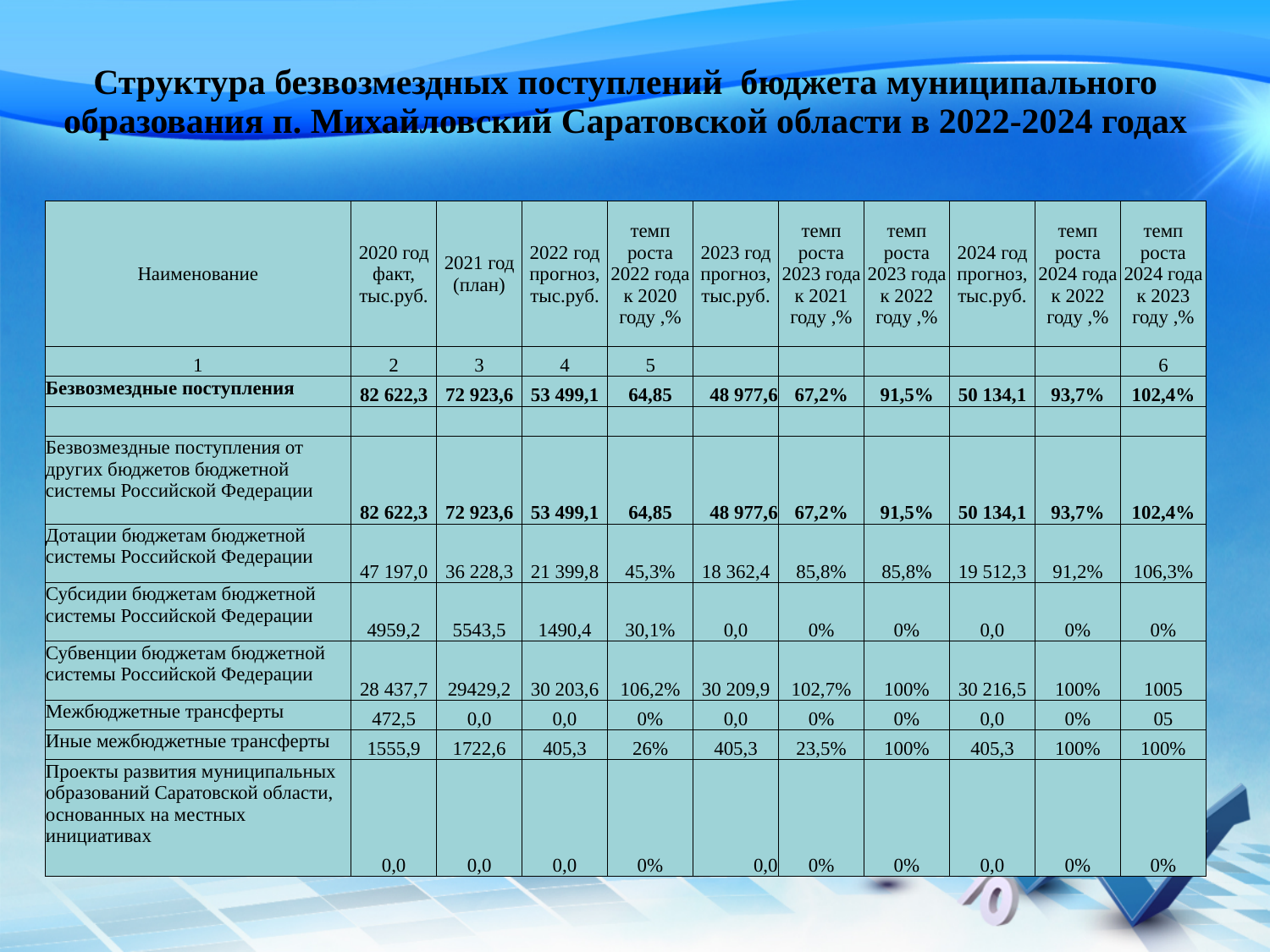

| Структура безвозмездных поступлений бюджета муниципального образования п. Михайловский Саратовской области в 2022-2024 годах |  |  |  |  |  |  |  |  |  |  |
| --- | --- | --- | --- | --- | --- | --- | --- | --- | --- | --- |
|  |  |  |  |  |  |  |  |  |  |  |
| Наименование | 2020 год факт, тыс.руб. | 2021 год (план) | 2022 год прогноз, тыс.руб. | темп роста 2022 года к 2020 году ,% | 2023 год прогноз, тыс.руб. | темп роста 2023 года к 2021 году ,% | темп роста 2023 года к 2022 году ,% | 2024 год прогноз, тыс.руб. | темп роста 2024 года к 2022 году ,% | темп роста 2024 года к 2023 году ,% |
| 1 | 2 | 3 | 4 | 5 |  |  |  |  |  | 6 |
| Безвозмездные поступления | 82 622,3 | 72 923,6 | 53 499,1 | 64,85 | 48 977,6 | 67,2% | 91,5% | 50 134,1 | 93,7% | 102,4% |
|  |  |  |  |  |  |  |  |  |  |  |
| Безвозмездные поступления от других бюджетов бюджетной системы Российской Федерации | 82 622,3 | 72 923,6 | 53 499,1 | 64,85 | 48 977,6 | 67,2% | 91,5% | 50 134,1 | 93,7% | 102,4% |
| Дотации бюджетам бюджетной системы Российской Федерации | 47 197,0 | 36 228,3 | 21 399,8 | 45,3% | 18 362,4 | 85,8% | 85,8% | 19 512,3 | 91,2% | 106,3% |
| Субсидии бюджетам бюджетной системы Российской Федерации | 4959,2 | 5543,5 | 1490,4 | 30,1% | 0,0 | 0% | 0% | 0,0 | 0% | 0% |
| Субвенции бюджетам бюджетной системы Российской Федерации | 28 437,7 | 29429,2 | 30 203,6 | 106,2% | 30 209,9 | 102,7% | 100% | 30 216,5 | 100% | 1005 |
| Межбюджетные трансферты | 472,5 | 0,0 | 0,0 | 0% | 0,0 | 0% | 0% | 0,0 | 0% | 05 |
| Иные межбюджетные трансферты | 1555,9 | 1722,6 | 405,3 | 26% | 405,3 | 23,5% | 100% | 405,3 | 100% | 100% |
| Проекты развития муниципальных образований Саратовской области, основанных на местных инициативах | 0,0 | 0,0 | 0,0 | 0% | 0,0 | 0% | 0% | 0,0 | 0% | 0% |